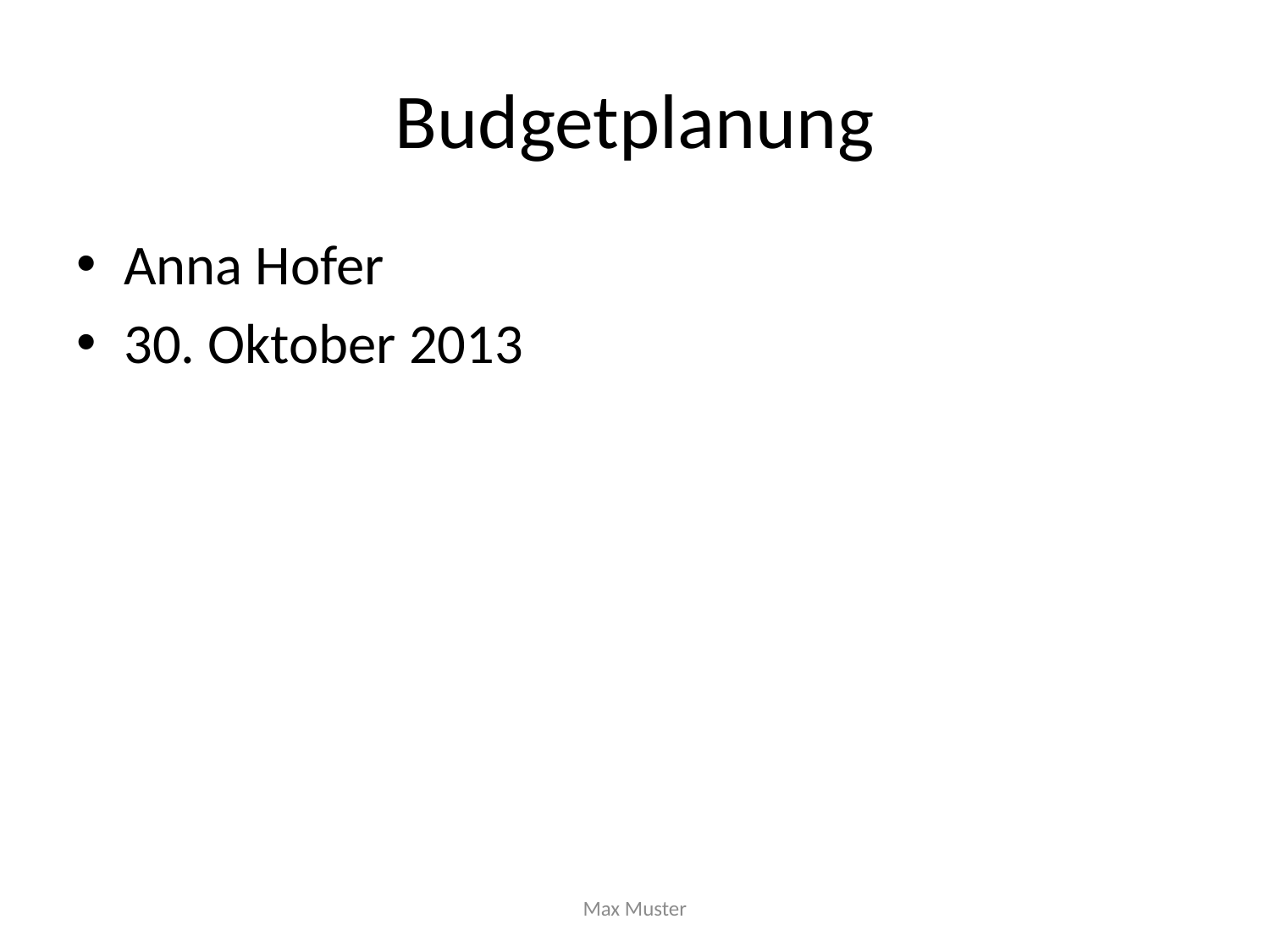

# Budgetplanung
Anna Hofer
30. Oktober 2013
Max Muster